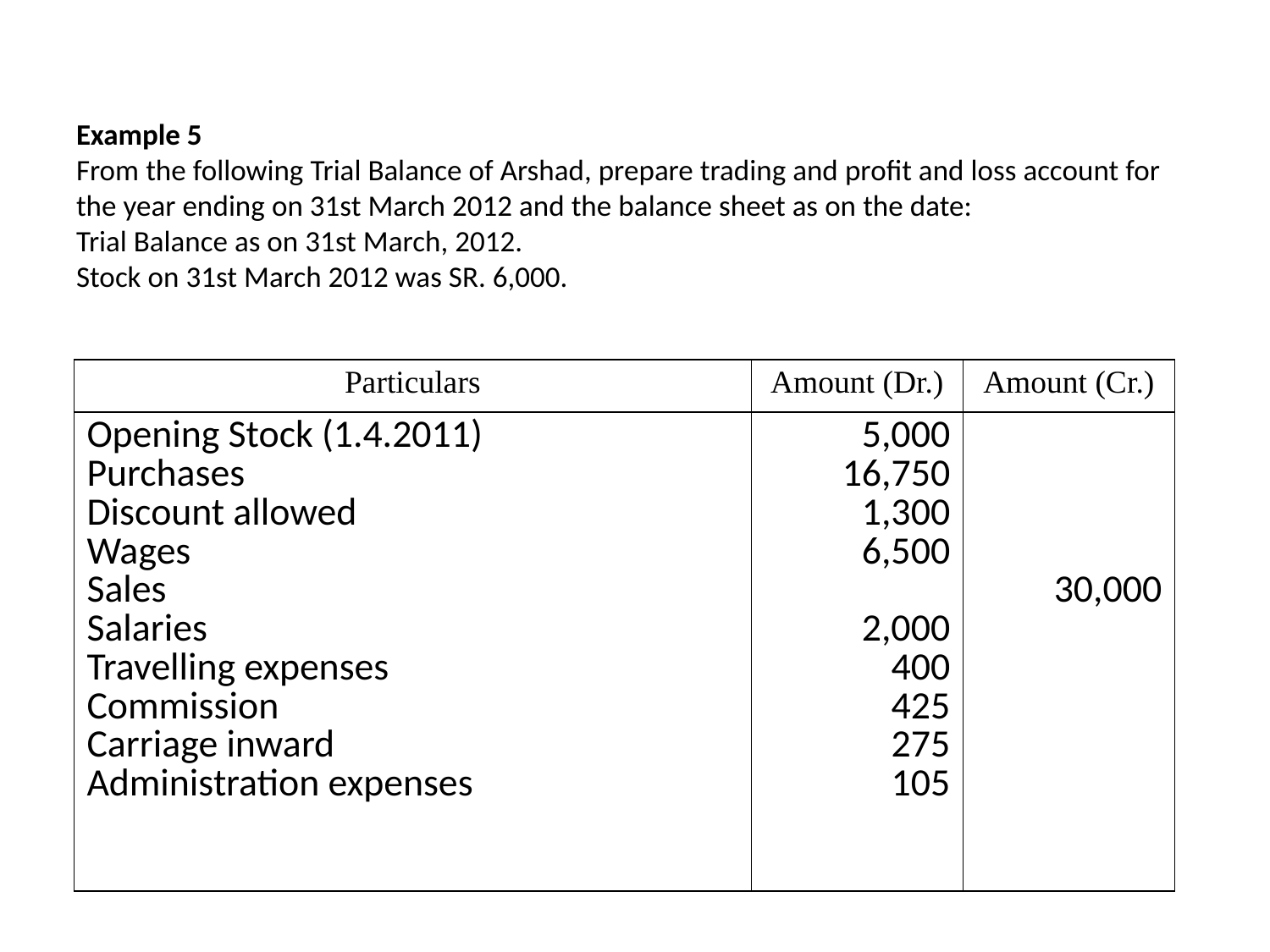

# Example 5 From the following Trial Balance of Arshad, prepare trading and profit and loss account for the year ending on 31st March 2012 and the balance sheet as on the date: Trial Balance as on 31st March, 2012. Stock on 31st March 2012 was SR. 6,000.
| Particulars | Amount (Dr.) | Amount (Cr.) |
| --- | --- | --- |
| Opening Stock (1.4.2011) Purchases Discount allowed Wages Sales Salaries Travelling expenses Commission Carriage inward Administration expenses | 5,000 16,750 1,300 6,500   2,000 400 425 275 105 | 30,000 |